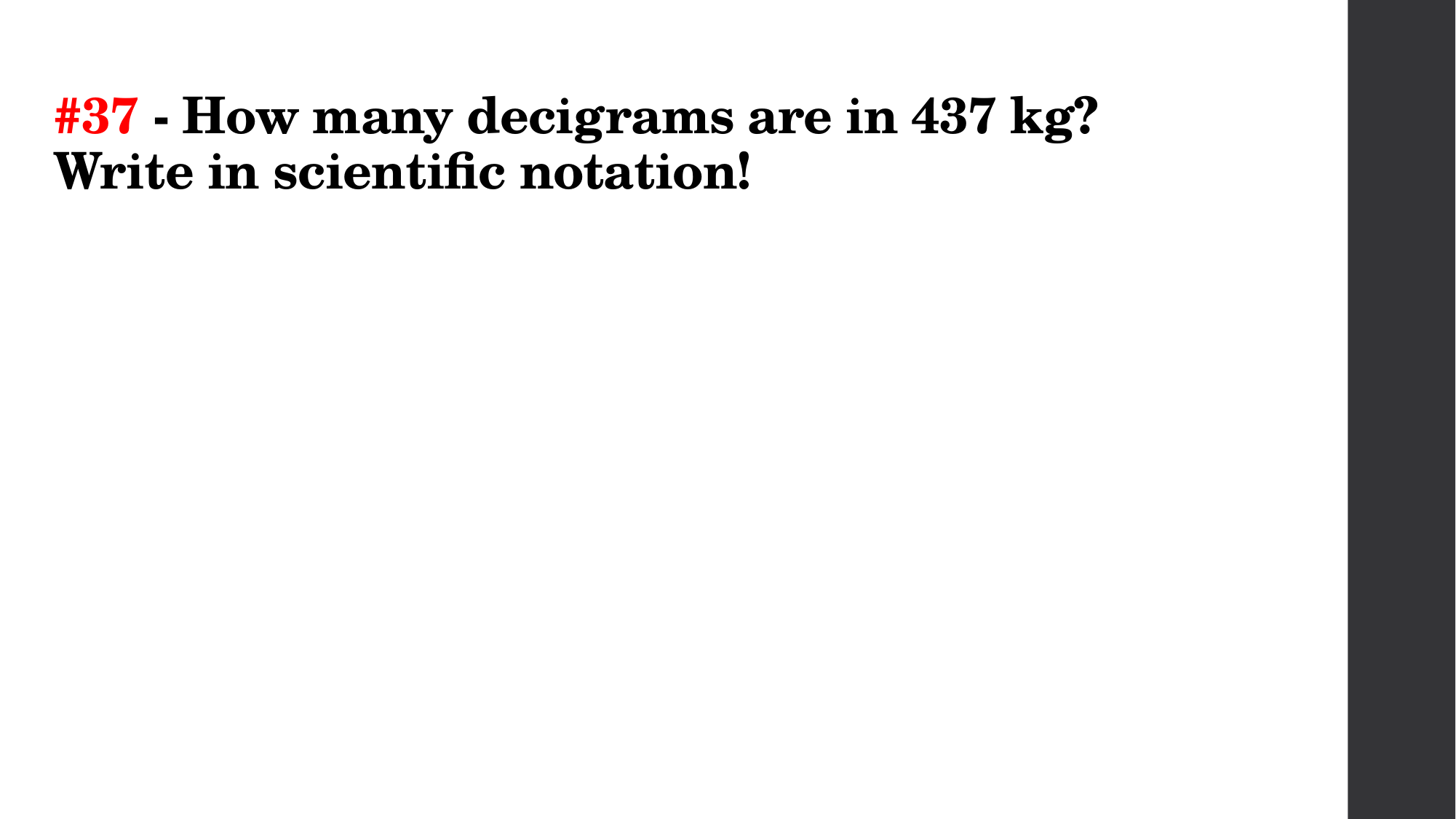

# #37 - How many decigrams are in 437 kg? Write in scientific notation!